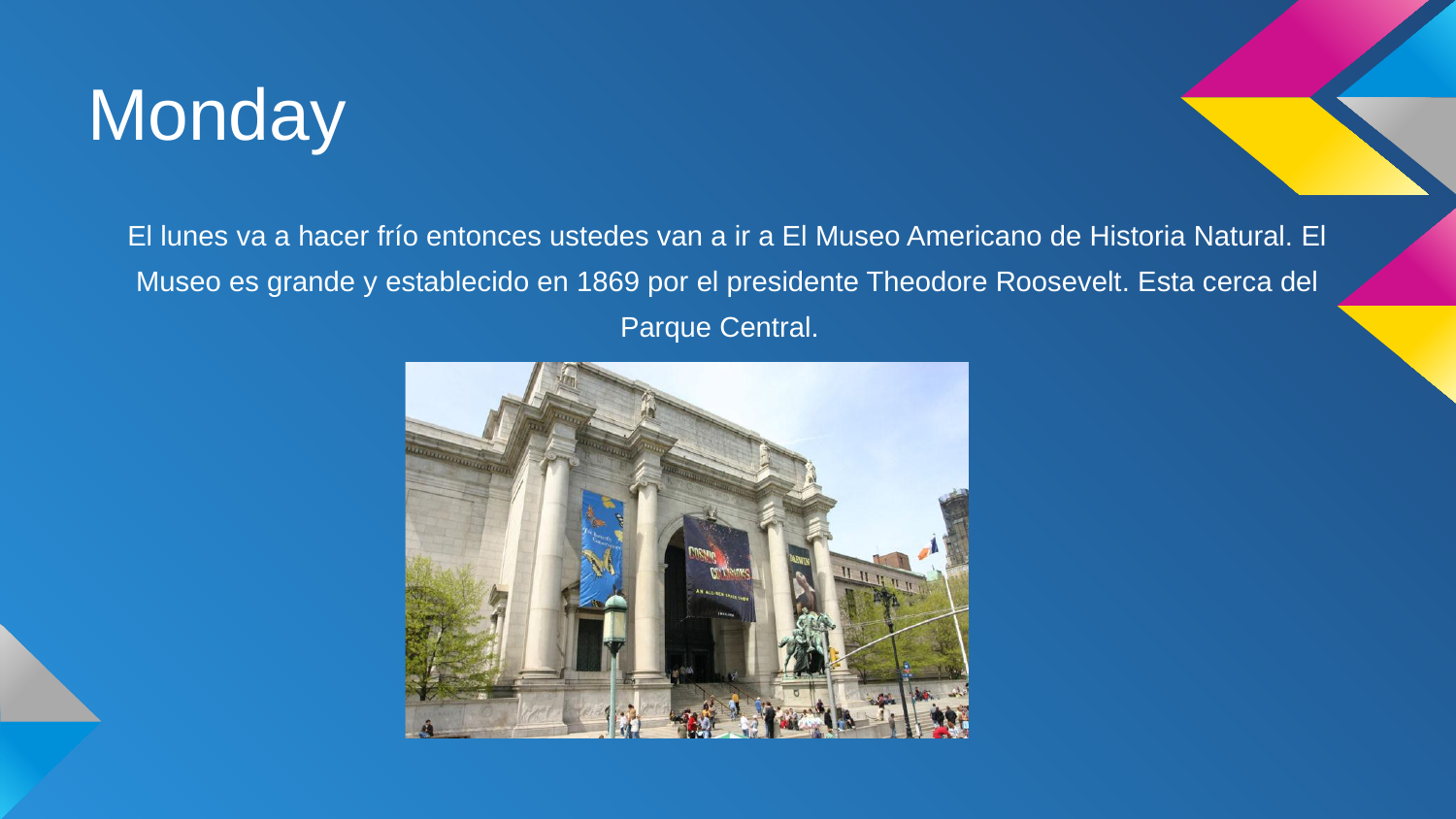

# Monday
El lunes va a hacer frío entonces ustedes van a ir a El Museo Americano de Historia Natural. El Museo es grande y establecido en 1869 por el presidente Theodore Roosevelt. Esta cerca del Parque Central.